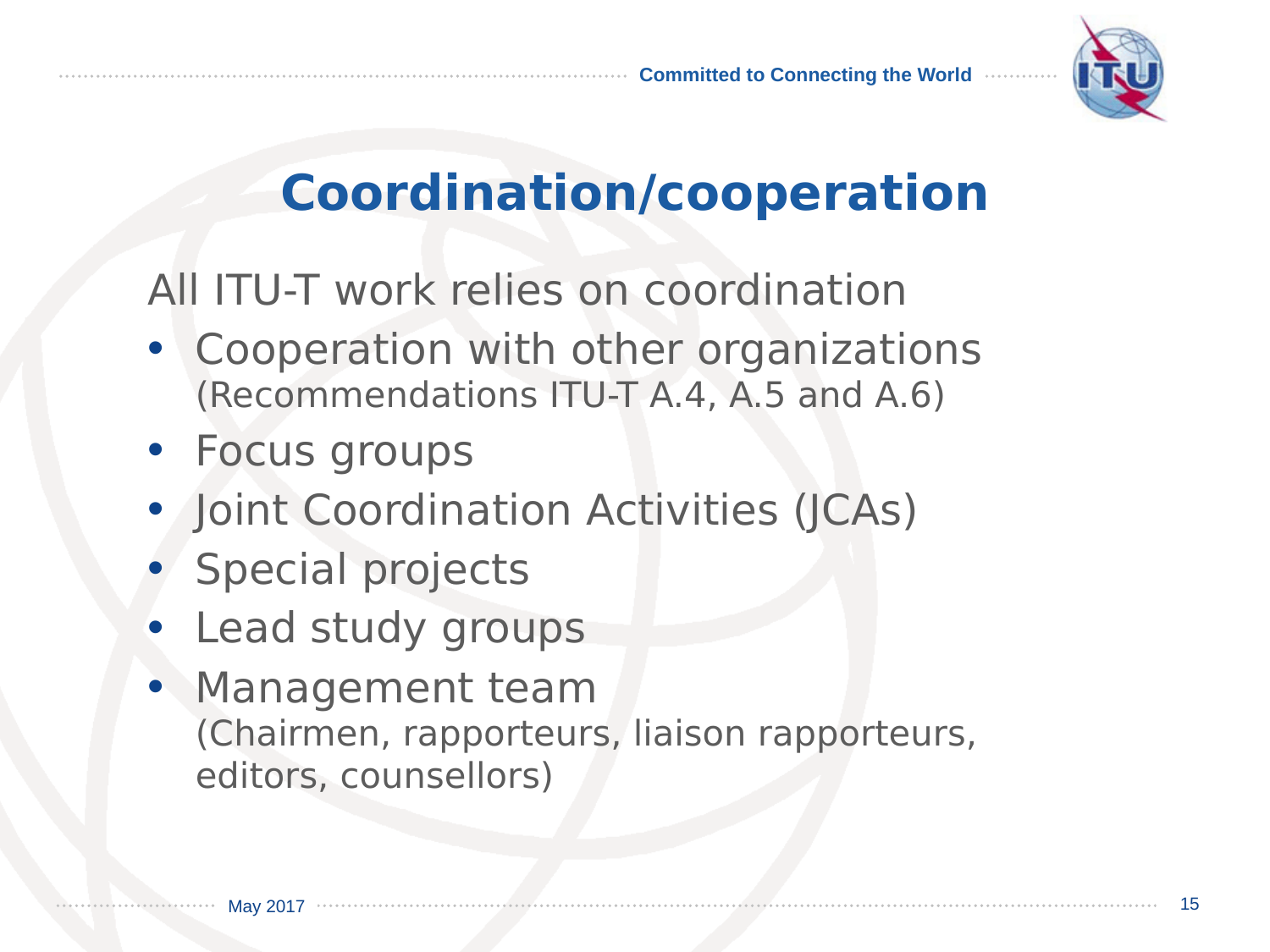

# Coordination/cooperation
All ITU-T work relies on coordination
Cooperation with other organizations
(Recommendations ITU-T A.4, A.5 and A.6)
Focus groups
Joint Coordination Activities (JCAs)
Special projects
Lead study groups
Management team
(Chairmen, rapporteurs, liaison rapporteurs,
editors, counsellors)
15